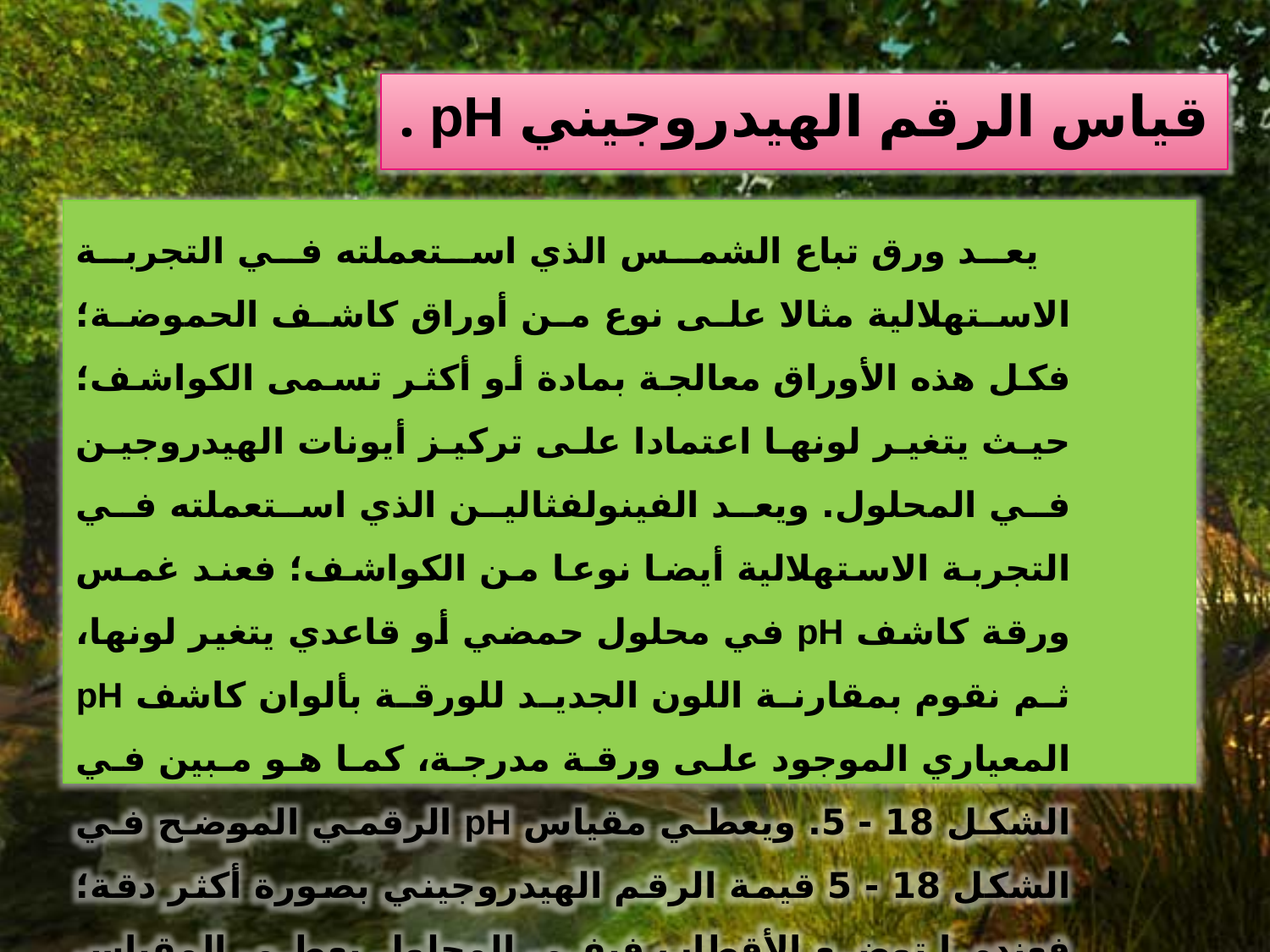

قياس الرقم الهيدروجيني pH .
           يعد ورق تباع الشمس الذي استعملته في التجربة الاستهلالية مثالا على نوع من أوراق كاشف الحموضة؛ فكل هذه الأوراق معالجة بمادة أو أكثر تسمى الكواشف؛ حيث يتغير لونها اعتمادا على تركيز أيونات الهيدروجين في المحلول. ويعد الفينولفثالين الذي استعملته في التجربة الاستهلالية أيضا نوعا من الكواشف؛ فعند غمس ورقة كاشف pH في محلول حمضي أو قاعدي يتغير لونها، ثم نقوم بمقارنة اللون الجديد للورقة بألوان كاشف pH المعياري الموجود على ورقة مدرجة، كما هو مبين في الشكل 18 - 5. ويعطي مقياس pH الرقمي الموضح في الشكل 18 - 5 قيمة الرقم الهيدروجيني بصورة أكثر دقة؛ فعندما توضع الأقطاب فيفي المحلول يعطي المقياس قراءة مباشرة .
.